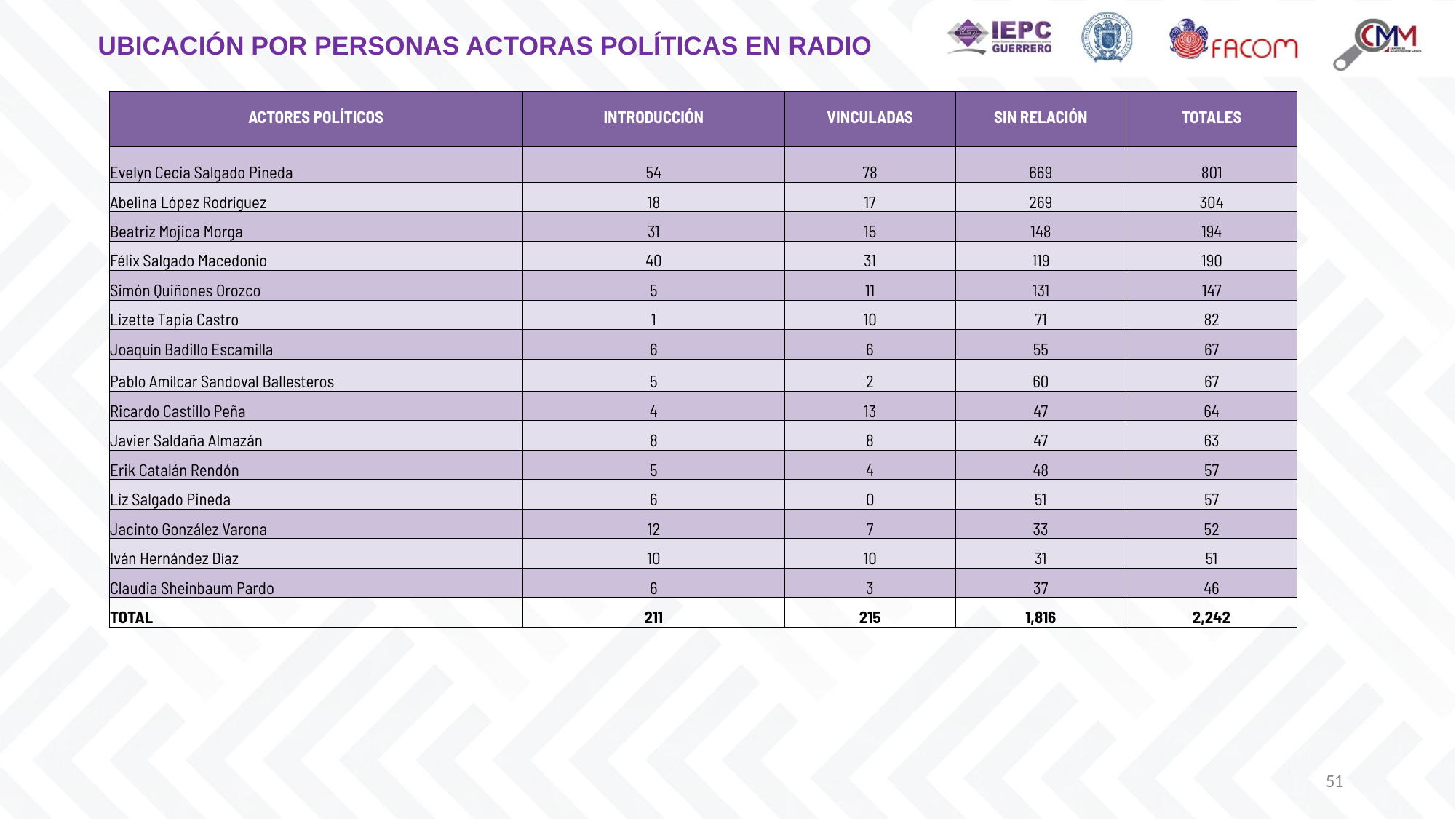

UBICACIÓN POR PERSONAS ACTORAS POLÍTICAS EN RADIO
| ACTORES POLÍTICOS | INTRODUCCIÓN | VINCULADAS | SIN RELACIÓN | TOTALES |
| --- | --- | --- | --- | --- |
| Evelyn Cecia Salgado Pineda | 54 | 78 | 669 | 801 |
| Abelina López Rodríguez | 18 | 17 | 269 | 304 |
| Beatriz Mojica Morga | 31 | 15 | 148 | 194 |
| Félix Salgado Macedonio | 40 | 31 | 119 | 190 |
| Simón Quiñones Orozco | 5 | 11 | 131 | 147 |
| Lizette Tapia Castro | 1 | 10 | 71 | 82 |
| Joaquín Badillo Escamilla | 6 | 6 | 55 | 67 |
| Pablo Amílcar Sandoval Ballesteros | 5 | 2 | 60 | 67 |
| Ricardo Castillo Peña | 4 | 13 | 47 | 64 |
| Javier Saldaña Almazán | 8 | 8 | 47 | 63 |
| Erik Catalán Rendón | 5 | 4 | 48 | 57 |
| Liz Salgado Pineda | 6 | 0 | 51 | 57 |
| Jacinto González Varona | 12 | 7 | 33 | 52 |
| Iván Hernández Díaz | 10 | 10 | 31 | 51 |
| Claudia Sheinbaum Pardo | 6 | 3 | 37 | 46 |
| TOTAL | 211 | 215 | 1,816 | 2,242 |
51